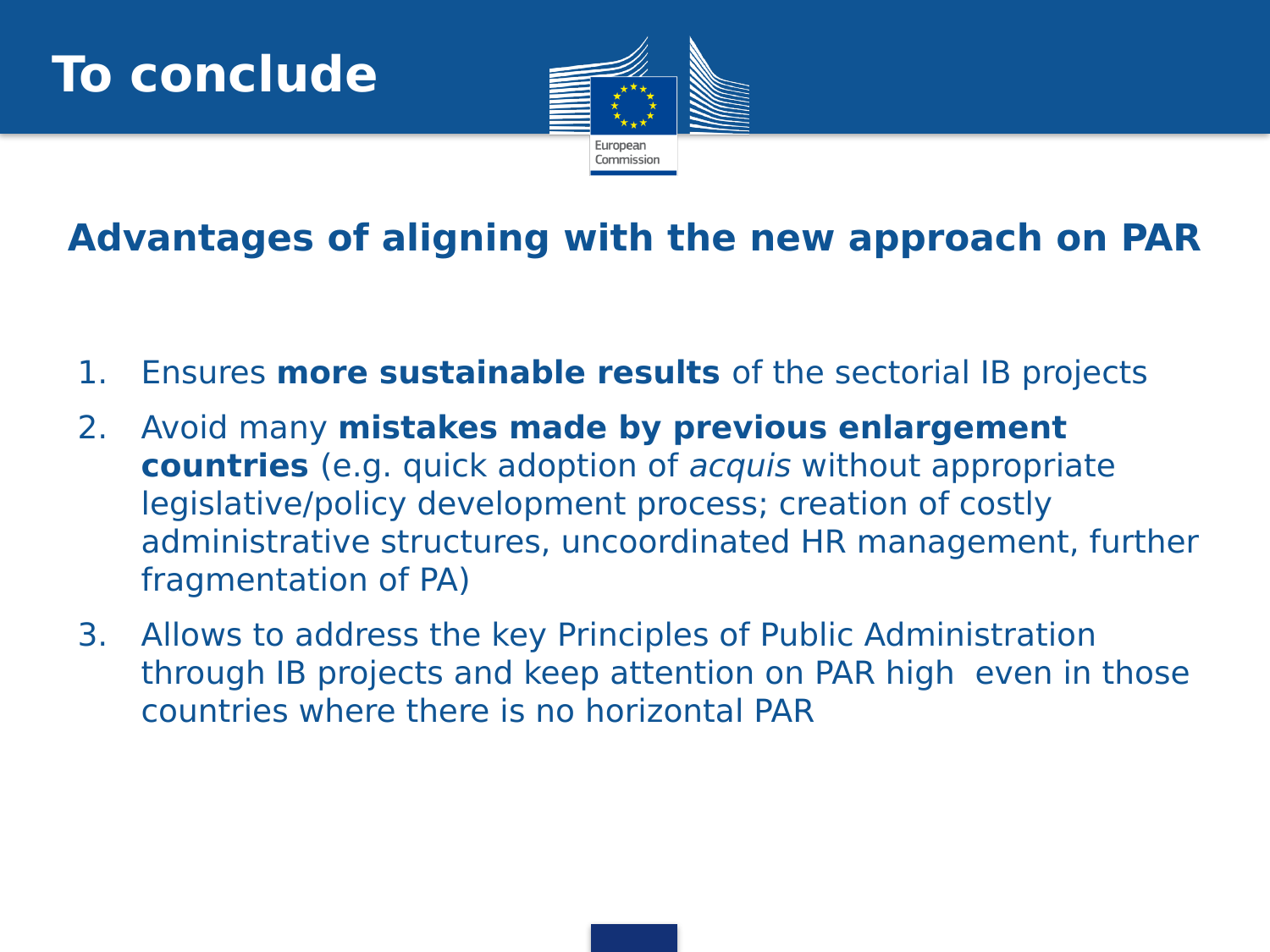

To conclude
# Advantages of aligning with the new approach on PAR
Ensures more sustainable results of the sectorial IB projects
Avoid many mistakes made by previous enlargement countries (e.g. quick adoption of acquis without appropriate legislative/policy development process; creation of costly administrative structures, uncoordinated HR management, further fragmentation of PA)
Allows to address the key Principles of Public Administration through IB projects and keep attention on PAR high  even in those countries where there is no horizontal PAR